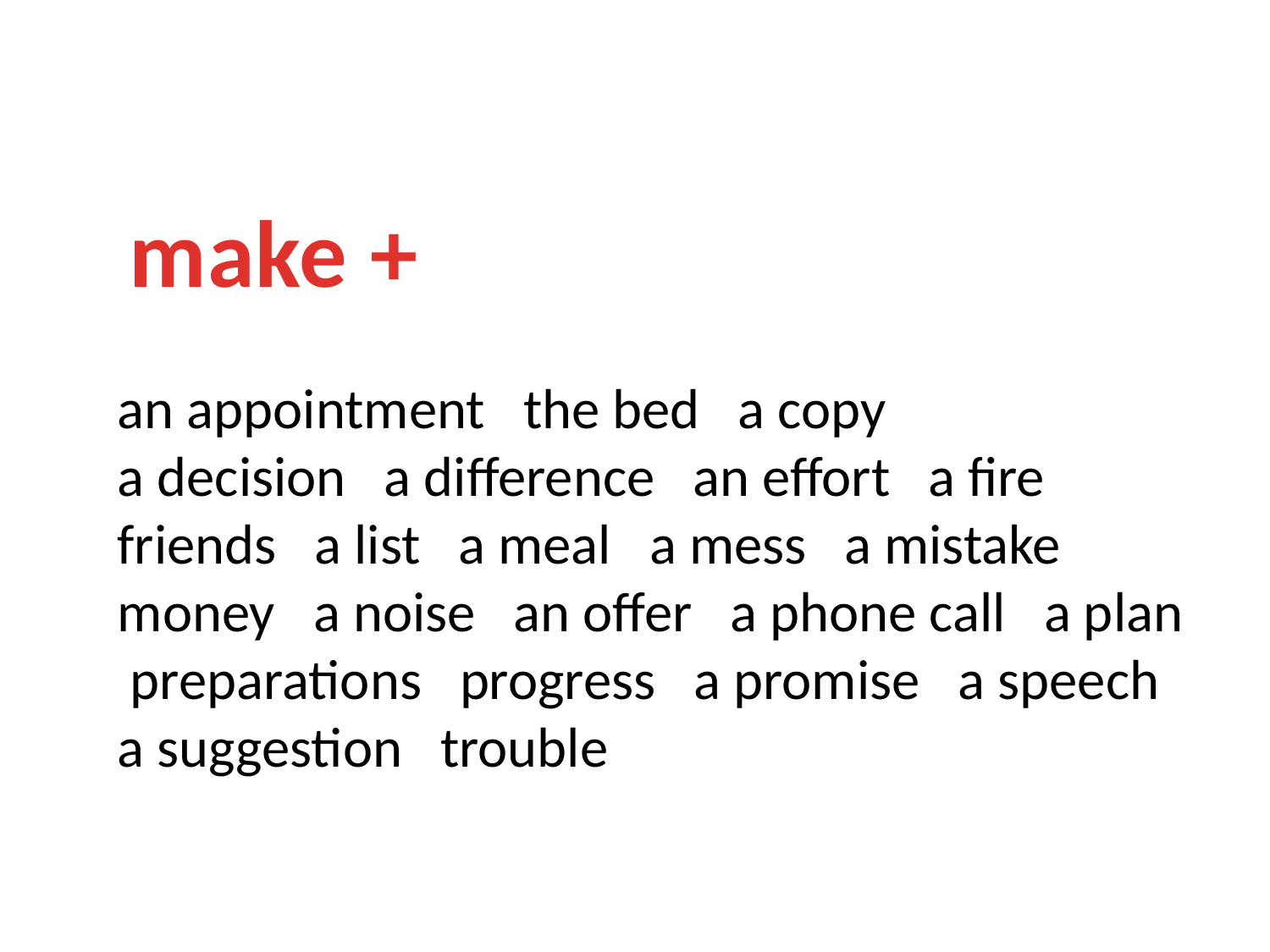

make +
an appointment   the bed   a copy
a decision   a difference   an effort   a fire   friends   a list   a meal   a mess   a mistake   money   a noise   an offer   a phone call   a plan   preparations   progress   a promise   a speech   a suggestion   trouble